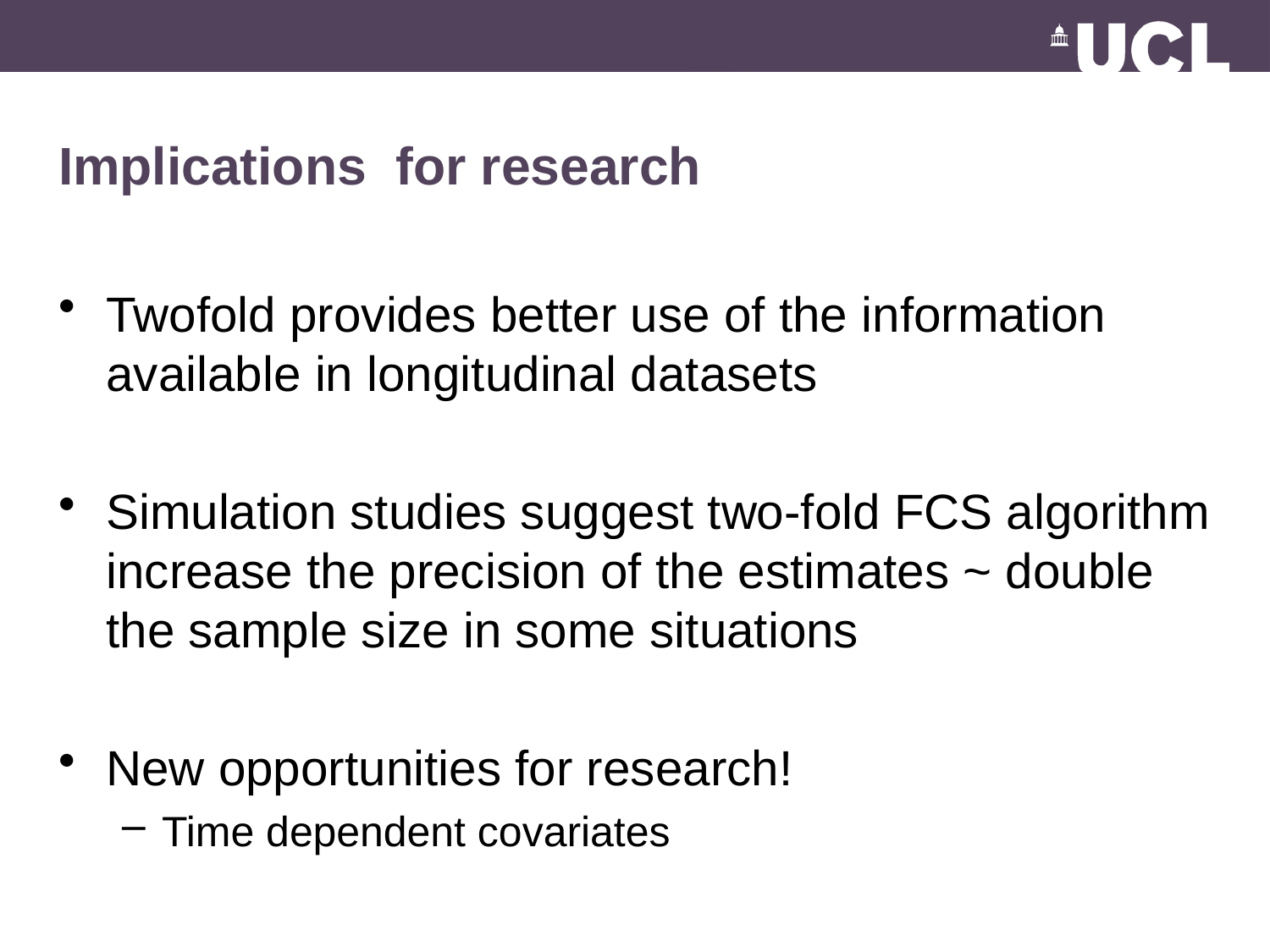

# Implications  for research
Twofold provides better use of the information available in longitudinal datasets

Simulation studies suggest two-fold FCS algorithm increase the precision of the estimates ~ double the sample size in some situations

New opportunities for research!
Time dependent covariates